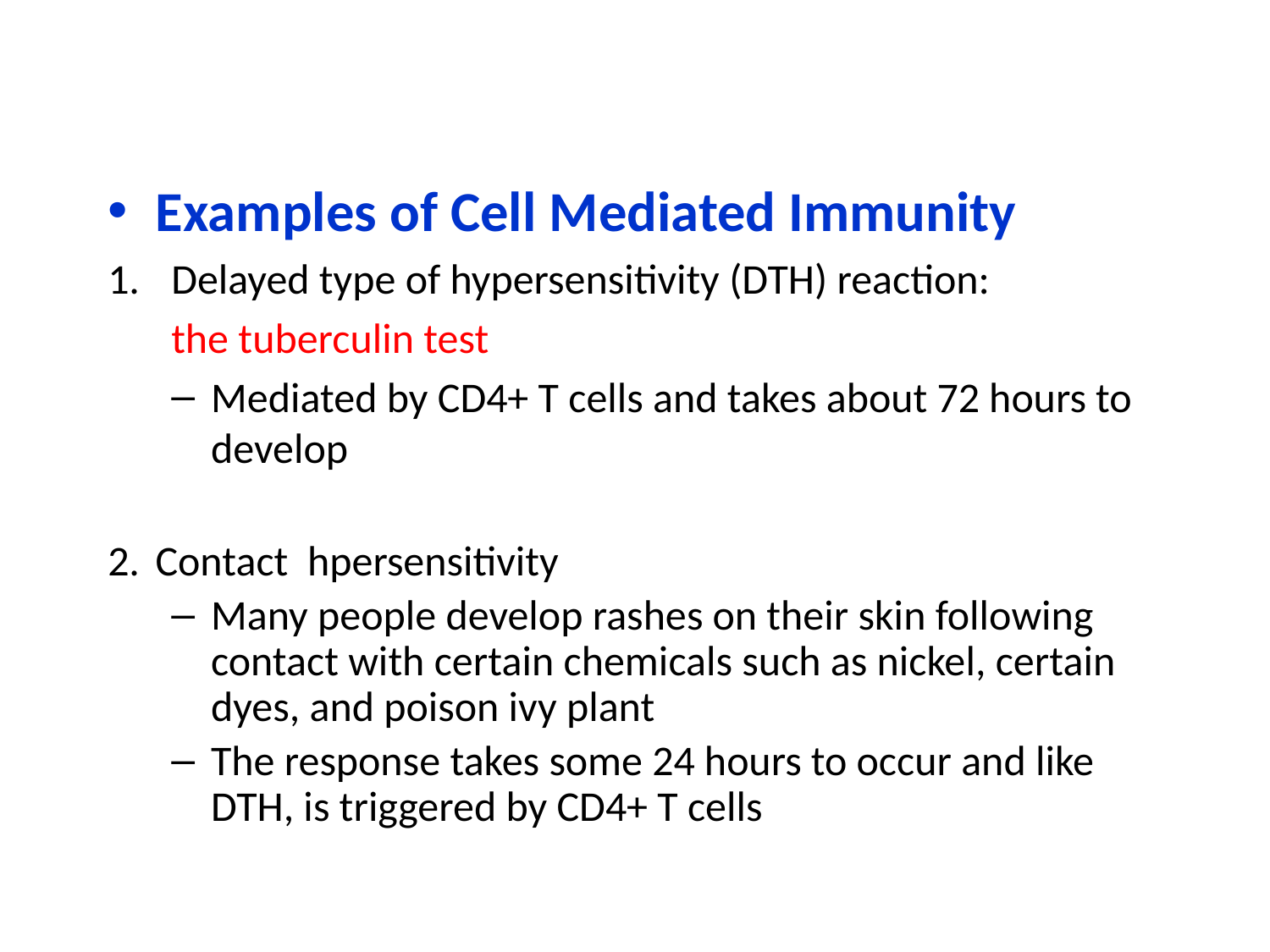

Examples of Cell Mediated Immunity
Delayed type of hypersensitivity (DTH) reaction:
	the tuberculin test
Mediated by CD4+ T cells and takes about 72 hours to develop

2.	Contact  hpersensitivity
Many people develop rashes on their skin following contact with certain chemicals such as nickel, certain dyes, and poison ivy plant
The response takes some 24 hours to occur and like DTH, is triggered by CD4+ T cells